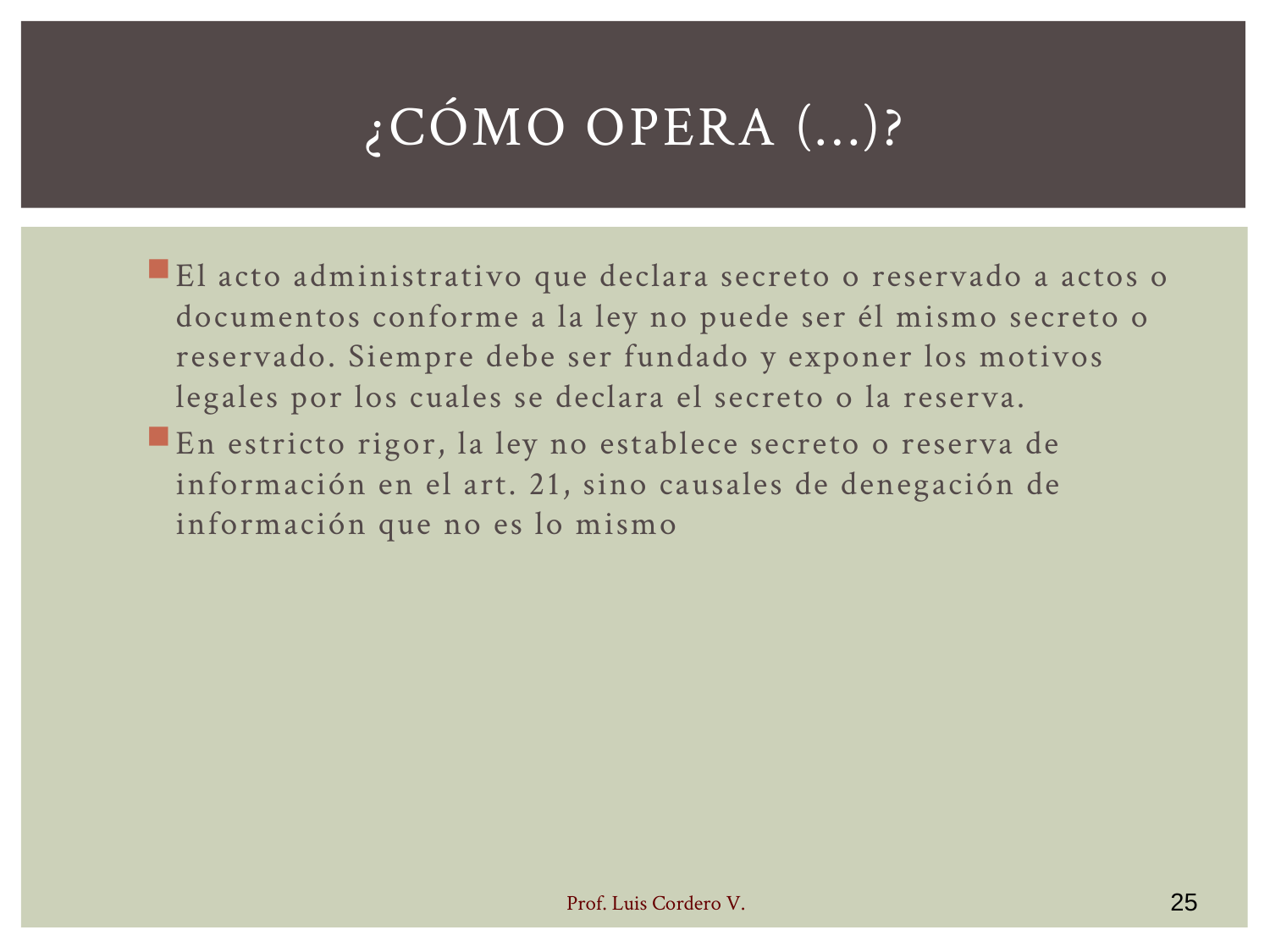

# ¿Cómo opera (…)?
El acto administrativo que declara secreto o reservado a actos o documentos conforme a la ley no puede ser él mismo secreto o reservado. Siempre debe ser fundado y exponer los motivos legales por los cuales se declara el secreto o la reserva.
En estricto rigor, la ley no establece secreto o reserva de información en el art. 21, sino causales de denegación de información que no es lo mismo

25
Prof. Luis Cordero V.